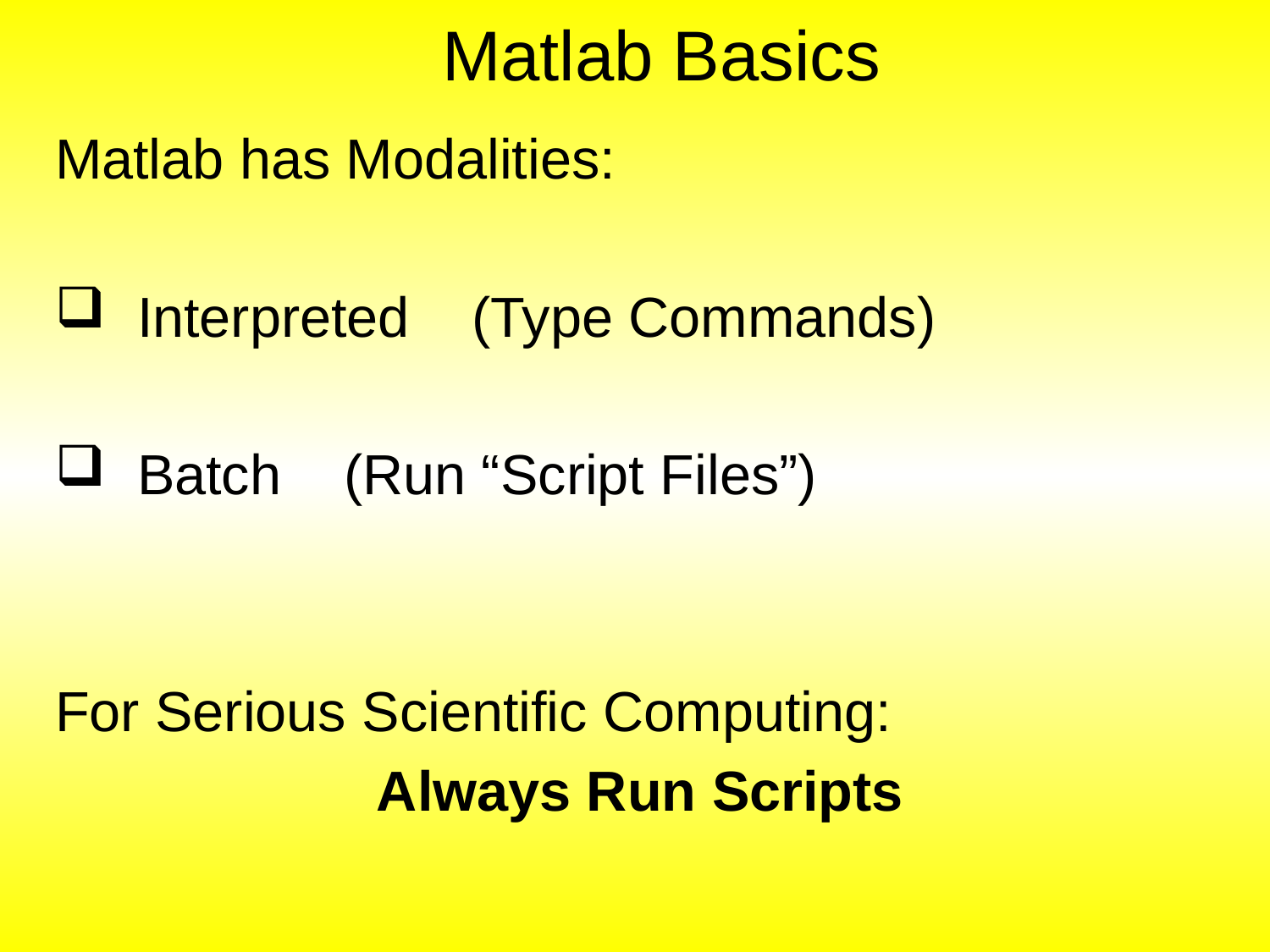

# Matlab Basics
Matlab has Modalities:

  Interpreted    (Type Commands)

  Batch    (Run “Script Files”)

For Serious Scientific Computing:
Always Run Scripts